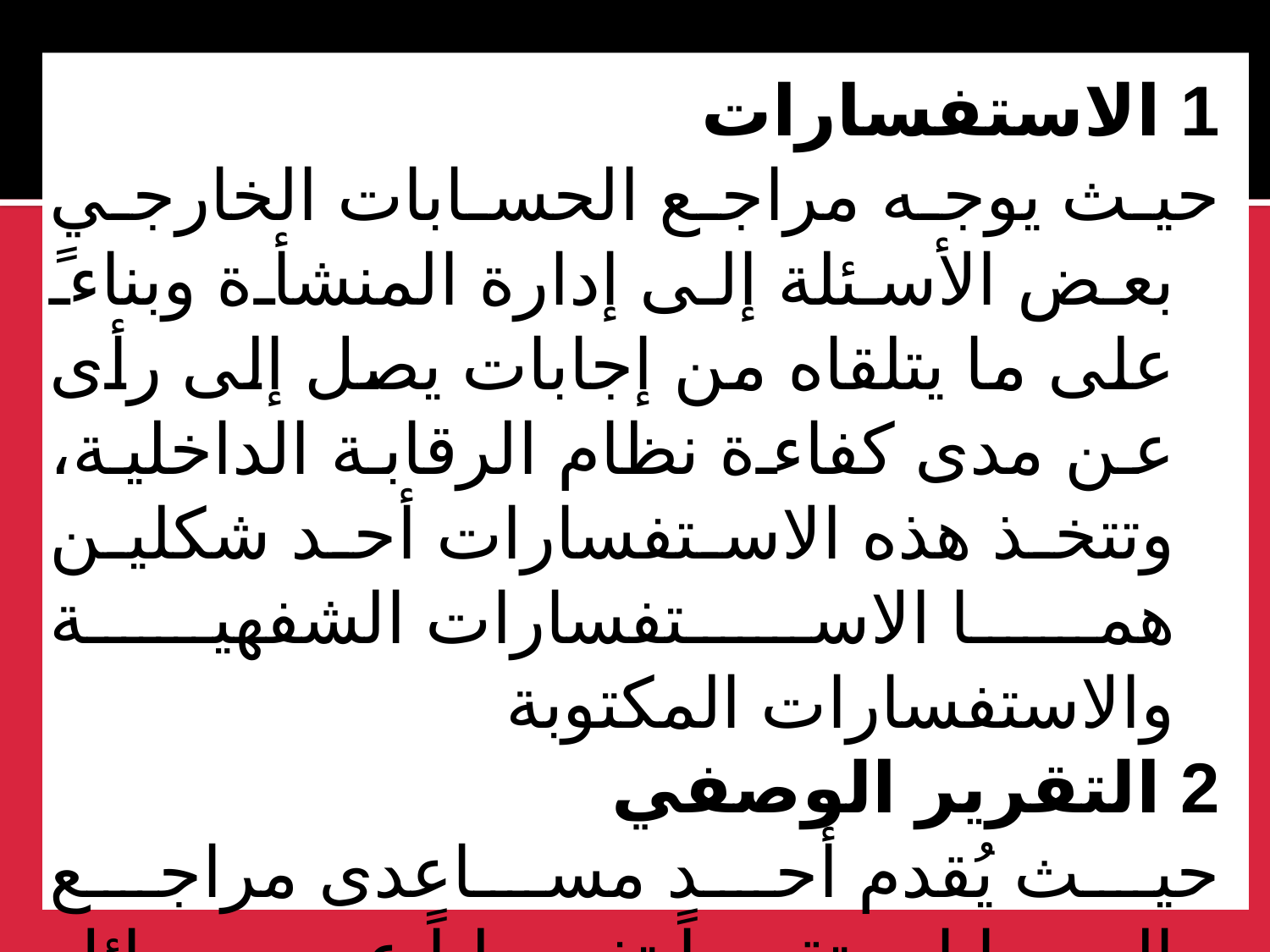

1 الاستفسارات
حيث يوجه مراجع الحسابات الخارجي بعض الأسئلة إلى إدارة المنشأة وبناءً على ما يتلقاه من إجابات يصل إلى رأى عن مدى كفاءة نظام الرقابة الداخلية، وتتخذ هذه الاستفسارات أحد شكلين هما الاستفسارات الشفهية والاستفسارات المكتوبة
2 التقرير الوصفي
حيث يُقدم أحد مساعدى مراجع الحسابات تقريراً تفصيلياً عن وسائل ومقاييس الرقابة الداخلية الموضوعة والمتبعة وتبيان مواقع الضعف فيها .